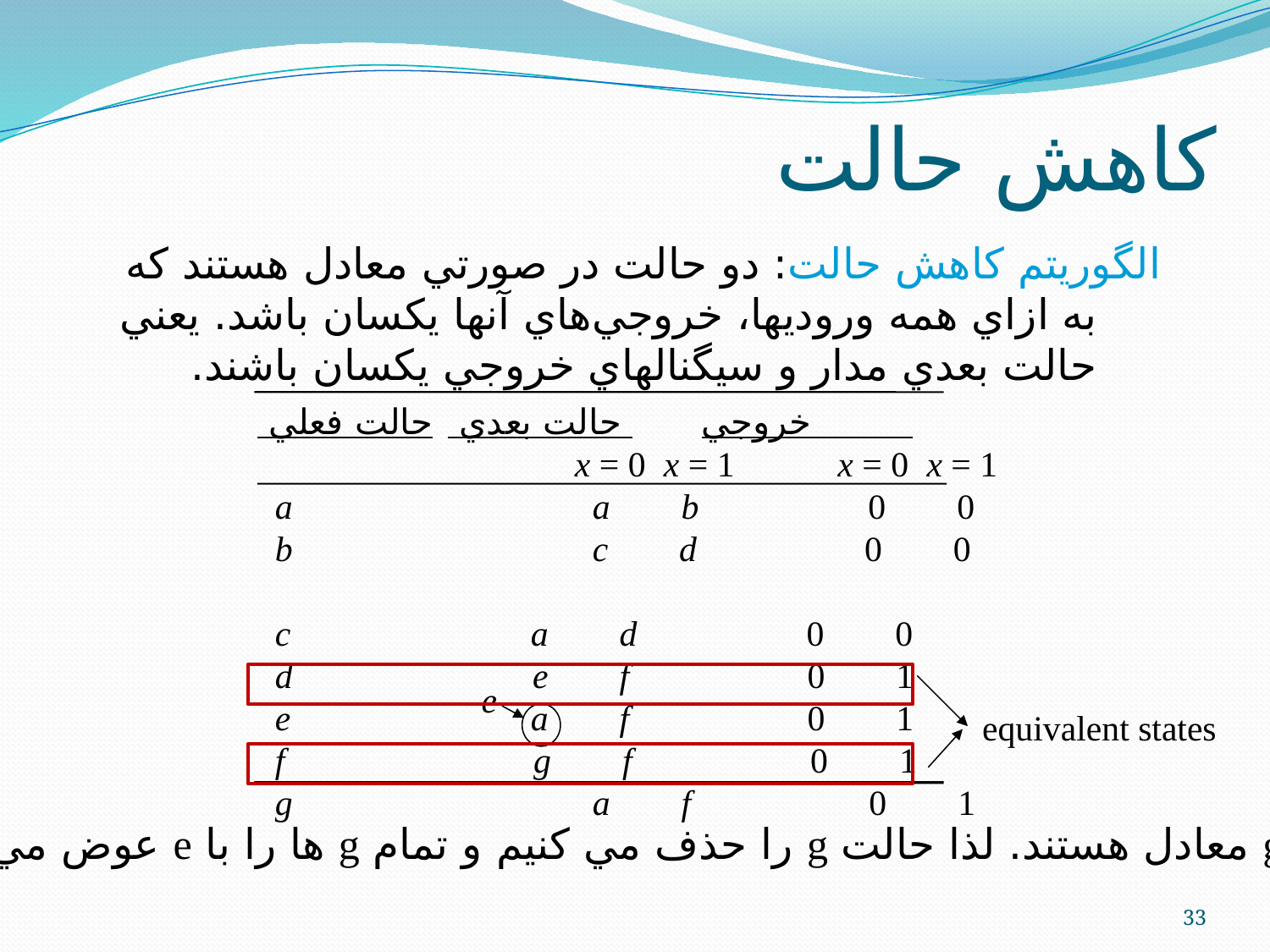

# کاهش حالت
الگوريتم کاهش حالت: دو حالت در صورتي معادل هستند که به ازاي همه وروديها، خروجي‌هاي آنها يکسان باشد. يعني حالت بعدي مدار و سيگنالهاي خروجي يکسان باشند.

حالت فعلي 	 حالت بعدي 	   خروجي
	 		x = 0  x = 1  	 x = 0  x = 1
  a			  a        b                   0        0
  b			  c        d		    0        0
  c                           a        d                   0        0
  d                           e        f                    0        1
  e                           a        f                    0        1
  f                            g        f                    0        1
  g 			  a        f                    0        1

e

equivalent states

e و g معادل هستند. لذا حالت g را حذف مي کنيم و تمام g ها را با e عوض مي کنيم.
33